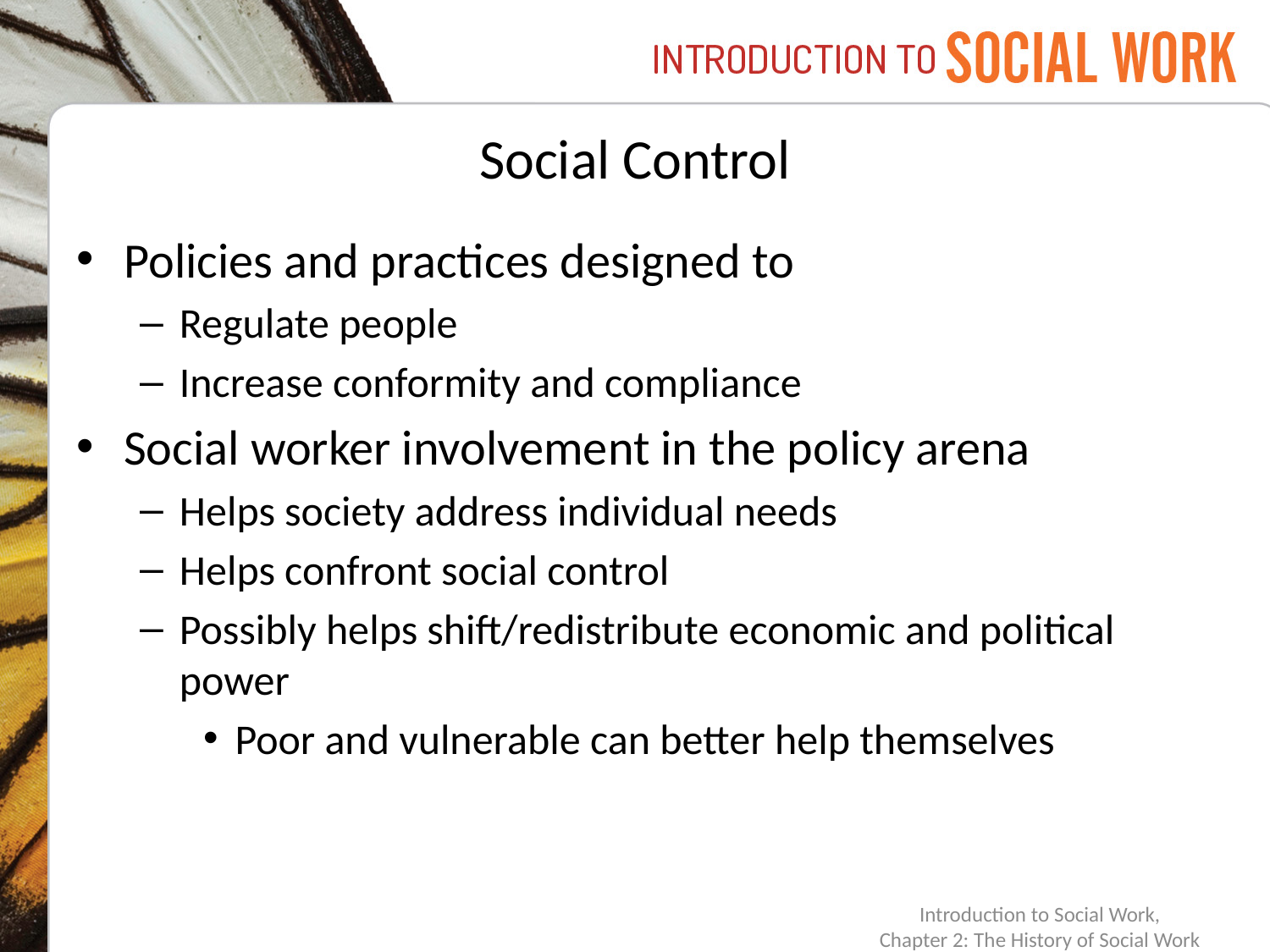

# Social Control
Policies and practices designed to
Regulate people
Increase conformity and compliance
Social worker involvement in the policy arena
Helps society address individual needs
Helps confront social control
Possibly helps shift/redistribute economic and political power
Poor and vulnerable can better help themselves

Introduction to Social Work,
Chapter 2: The History of Social Work